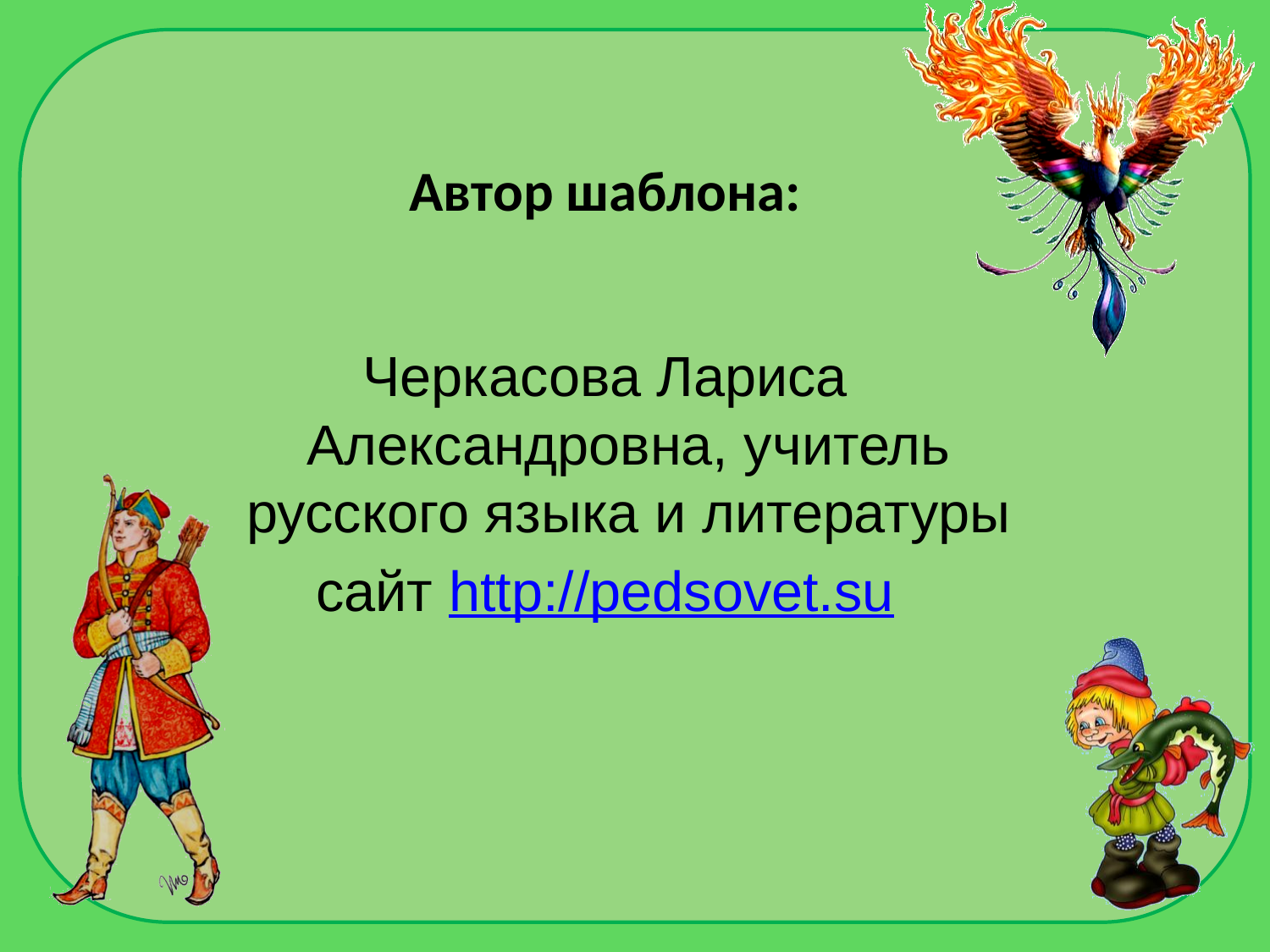

Автор шаблона:

Черкасова Лариса Александровна, учитель русского языка и литературы
сайт http://pedsovet.su